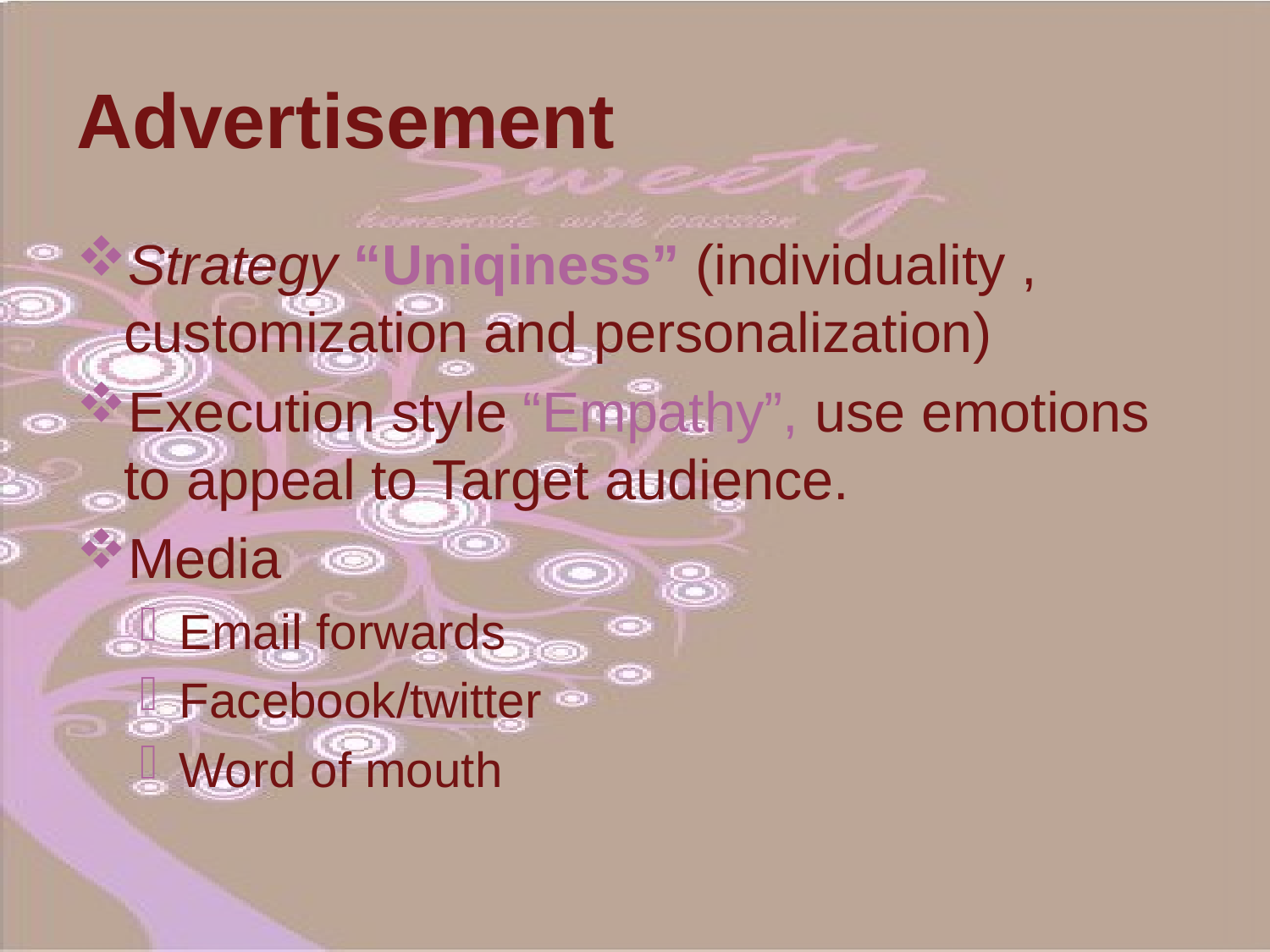

# Advertisement
Strategy “Uniqiness” (individuality , customization and personalization)
Execution style “Empathy”, use emotions to appeal to Target audience.
Media
Email forwards
Facebook/twitter
Word of mouth